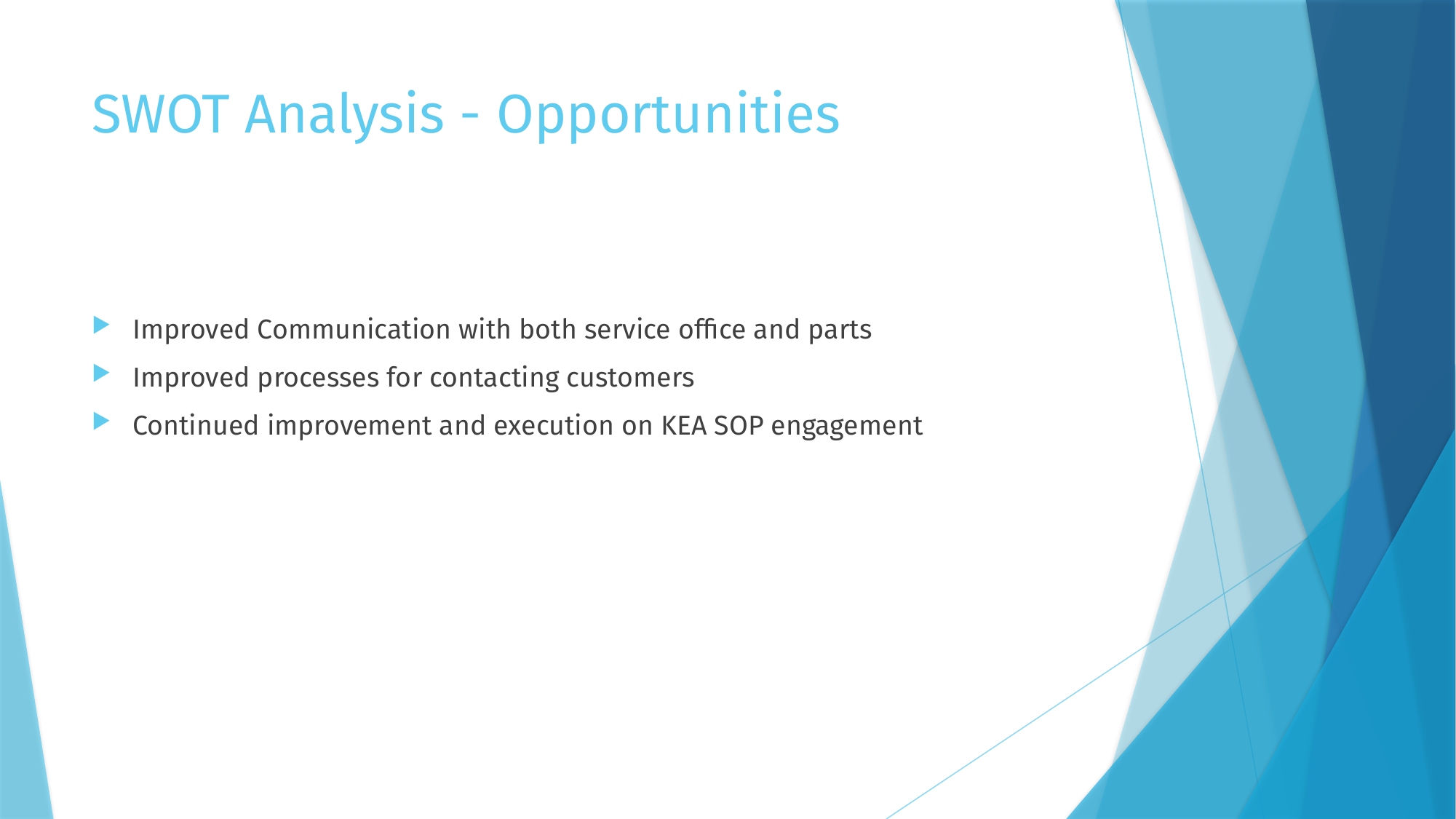

# SWOT Analysis - Opportunities

Improved Communication with both service office and parts
Improved processes for contacting customers
Continued improvement and execution on KEA SOP engagement